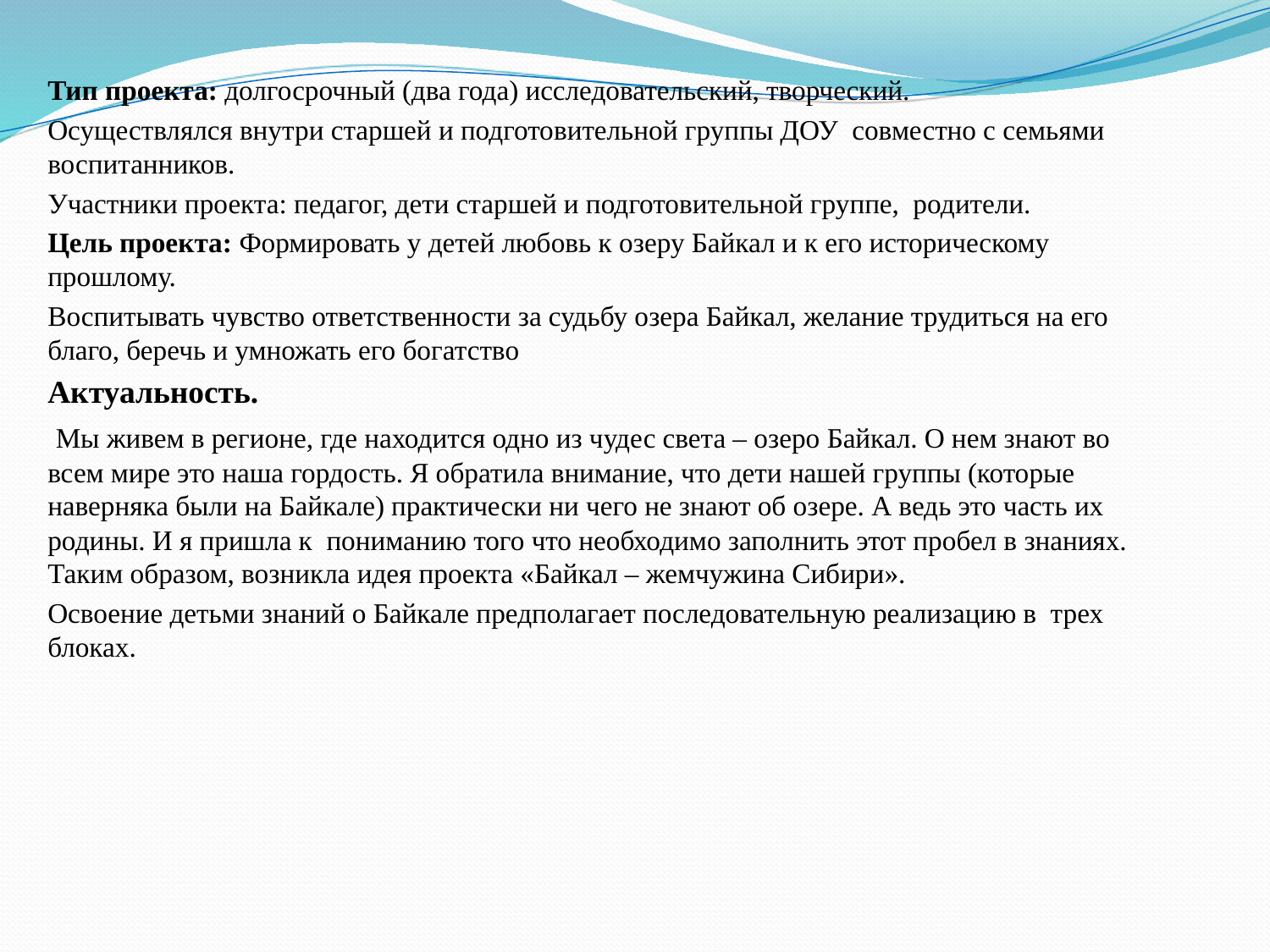

Тип проекта: долгосрочный (два года) исследовательский, творческий.
Осуществлялся внутри старшей и подготовительной группы ДОУ  совместно с семьями воспитанников.
Участники проекта: педагог, дети старшей и подготовительной группе,  родители.
Цель проекта: Формировать у детей любовь к озеру Байкал и к его историческому прошлому.
Воспитывать чувство ответственности за судьбу озера Байкал, желание трудиться на его благо, беречь и умножать его богатство
Актуальность.
 Мы живем в регионе, где находится одно из чудес света – озеро Байкал. О нем знают во всем мире это наша гордость. Я обратила внимание, что дети нашей группы (которые наверняка были на Байкале) практически ни чего не знают об озере. А ведь это часть их родины. И я пришла к  пониманию того что необходимо заполнить этот пробел в знаниях. Таким образом, возникла идея проекта «Байкал – жемчужина Сибири».
Освоение детьми знаний о Байкале предполагает последовательную реализацию в  трех блоках.